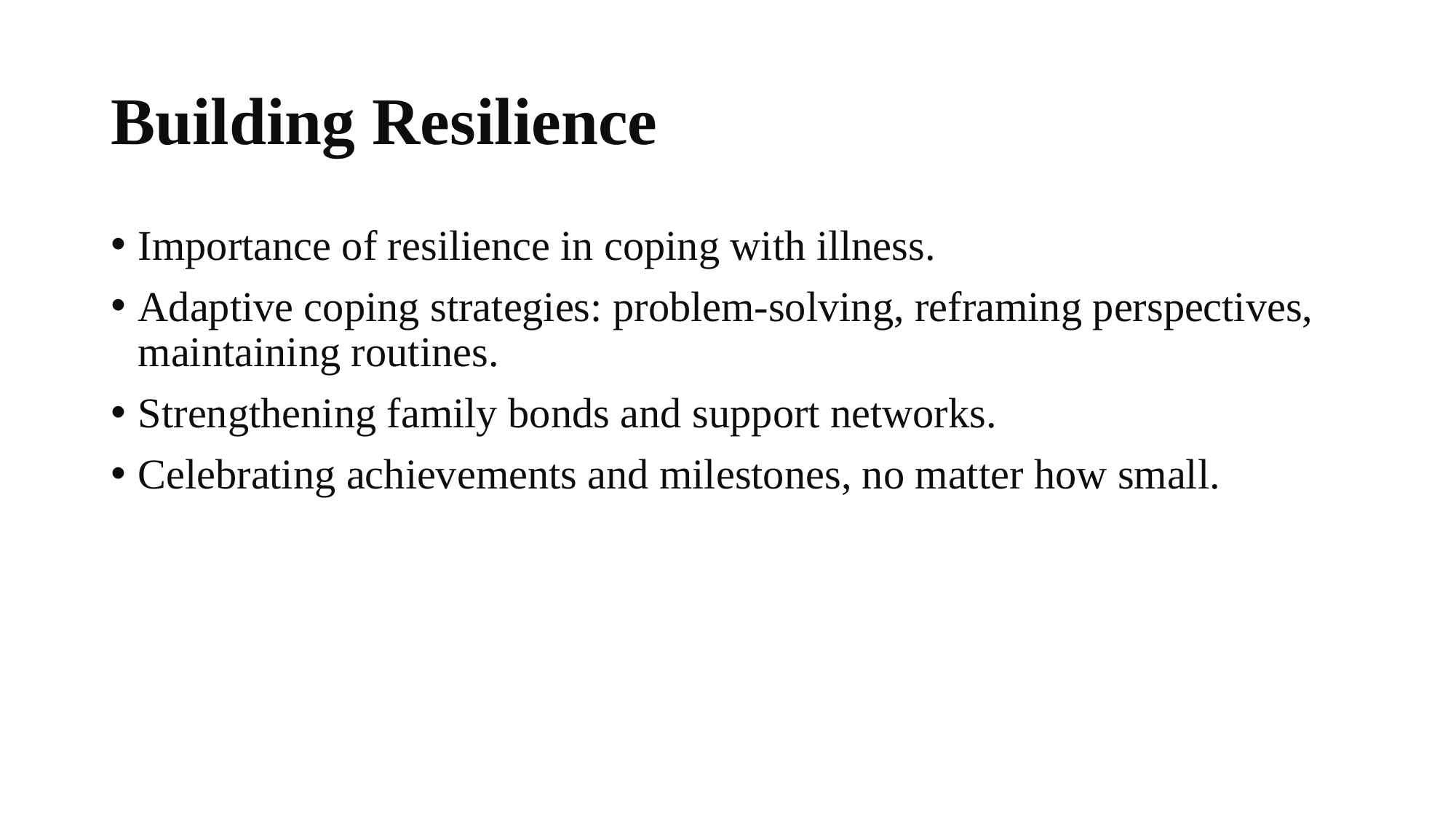

# Building Resilience
Importance of resilience in coping with illness.
Adaptive coping strategies: problem-solving, reframing perspectives, maintaining routines.
Strengthening family bonds and support networks.
Celebrating achievements and milestones, no matter how small.